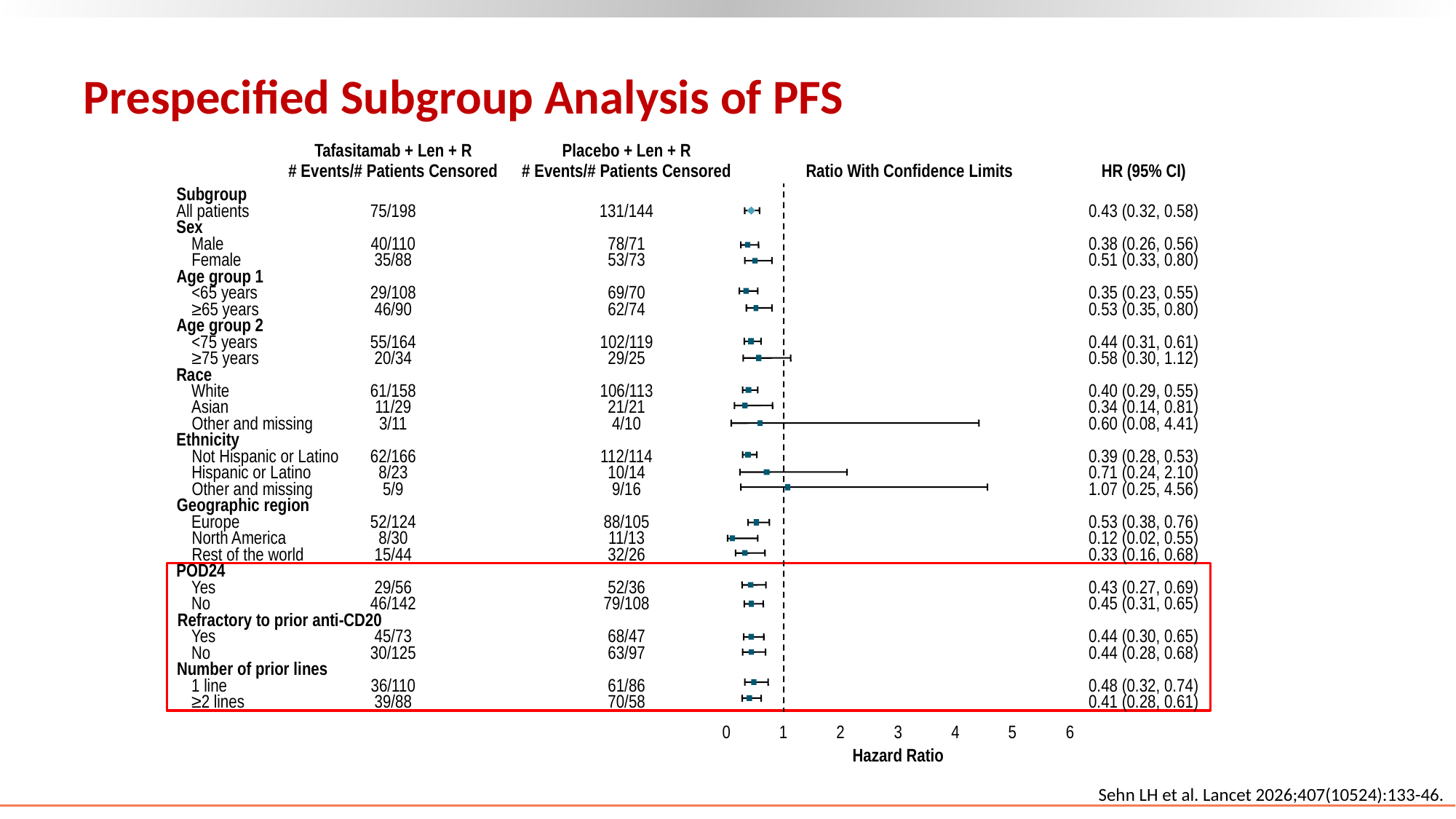

# Prespecified Subgroup Analysis of PFS
Tafasitamab + Len + R
# Events/# Patients Censored
Placebo + Len + R
# Events/# Patients Censored

Ratio With Confidence Limits
HR (95% CI)

Subgroup

All patients
75/198
131/144
0.43 (0.32, 0.58)

Sex
Male
40/110
78/71
0.38 (0.26, 0.56)

Female
35/88
53/73
0.51 (0.33, 0.80)

Age group 1
<65 years
29/108
69/70
0.35 (0.23, 0.55)

≥65 years
46/90
62/74
0.53 (0.35, 0.80)

Age group 2
<75 years
55/164
102/119
0.44 (0.31, 0.61)

≥75 years
20/34
29/25
0.58 (0.30, 1.12)

Race
White
61/158
106/113
0.40 (0.29, 0.55)

Asian
11/29
21/21
0.34 (0.14, 0.81)

Other and missing
3/11
4/10
0.60 (0.08, 4.41)

Ethnicity
Not Hispanic or Latino
62/166
112/114
0.39 (0.28, 0.53)

Hispanic or Latino
8/23
10/14
0.71 (0.24, 2.10)

Other and missing
5/9
9/16
1.07 (0.25, 4.56)

Geographic region
Europe
52/124
88/105
0.53 (0.38, 0.76)

North America
8/30
11/13
0.12 (0.02, 0.55)

Rest of the world
15/44
32/26
0.33 (0.16, 0.68)

POD24

Yes
29/56
52/36
0.43 (0.27, 0.69)

No
46/142
79/108
0.45 (0.31, 0.65)

Refractory to prior anti-CD20
Yes
45/73
68/47
0.44 (0.30, 0.65)

No
30/125
63/97
0.44 (0.28, 0.68)

Number of prior lines
1 line
36/110
61/86
0.48 (0.32, 0.74)

≥2 lines
39/88
70/58
0.41 (0.28, 0.61)

0
1
2
3
4
5
6
Hazard Ratio
Sehn LH et al. Lancet 2026;407(10524):133-46.